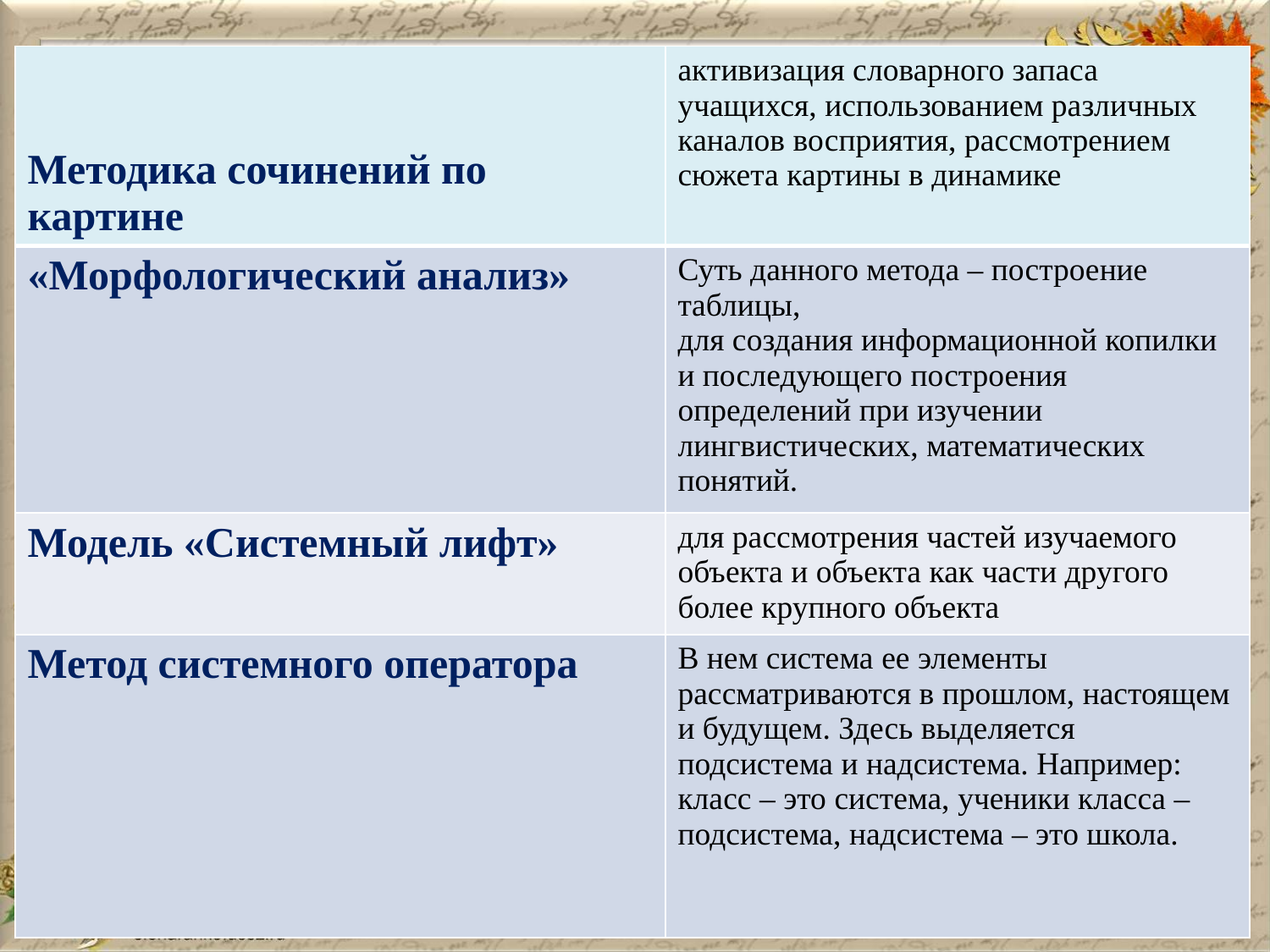

| Методика сочинений по картине | активизация словарного запаса учащихся, использованием различных каналов восприятия, рассмотрением сюжета картины в динамике |
| --- | --- |
| «Морфологический анализ» | Суть данного метода – построение таблицы, для создания информационной копилки и последующего построения определений при изучении лингвистических, математических понятий. |
| Модель «Системный лифт» | для рассмотрения частей изучаемого объекта и объекта как части другого более крупного объекта |
| Метод системного оператора | В нем система ее элементы рассматриваются в прошлом, настоящем и будущем. Здесь выделяется подсистема и надсистема. Например: класс – это система, ученики класса – подсистема, надсистема – это школа. |